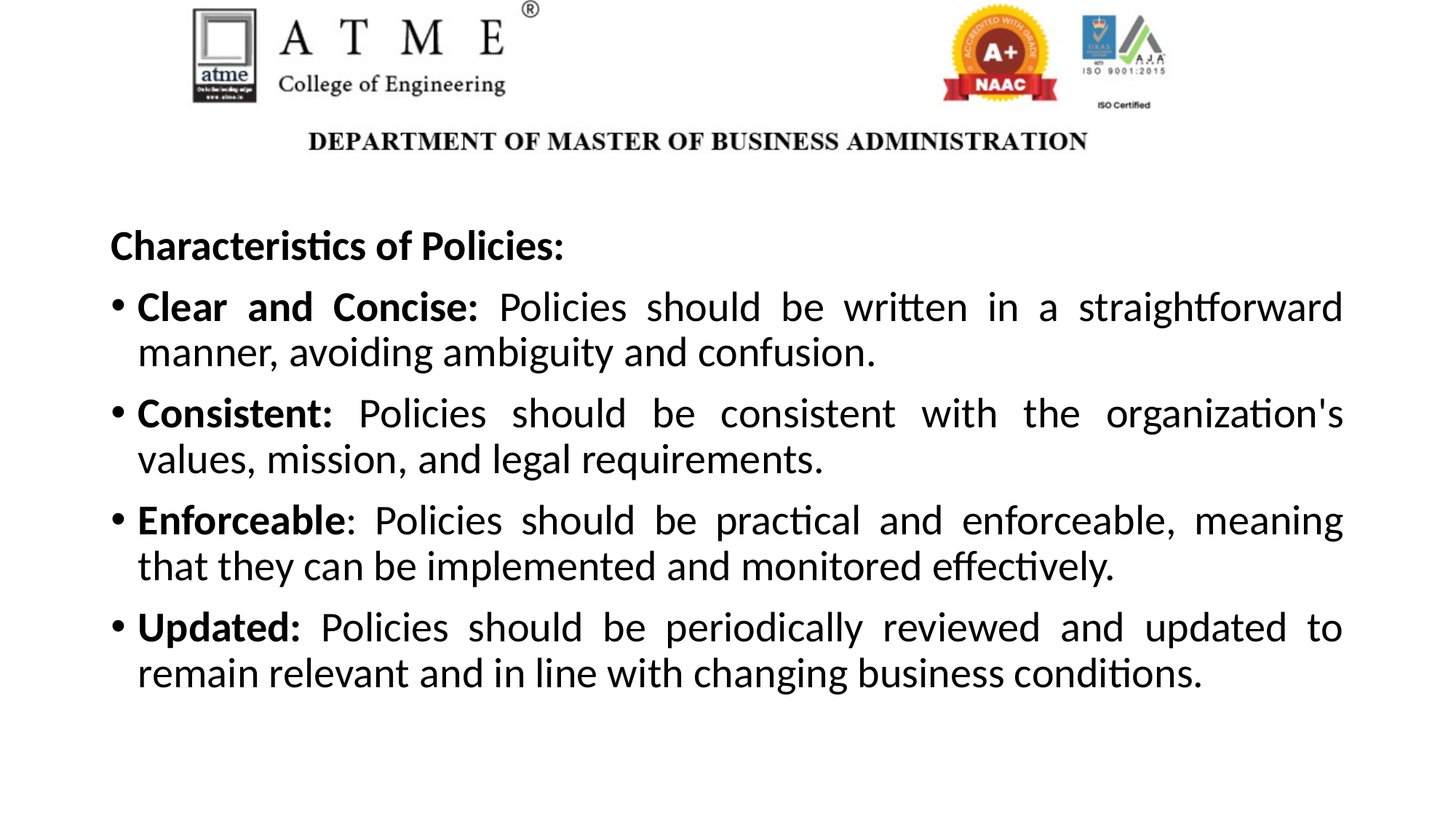

Characteristics of Policies:
Clear and Concise: Policies should be written in a straightforward manner, avoiding ambiguity and confusion.
Consistent: Policies should be consistent with the organization's values, mission, and legal requirements.
Enforceable: Policies should be practical and enforceable, meaning that they can be implemented and monitored effectively.
Updated: Policies should be periodically reviewed and updated to remain relevant and in line with changing business conditions.